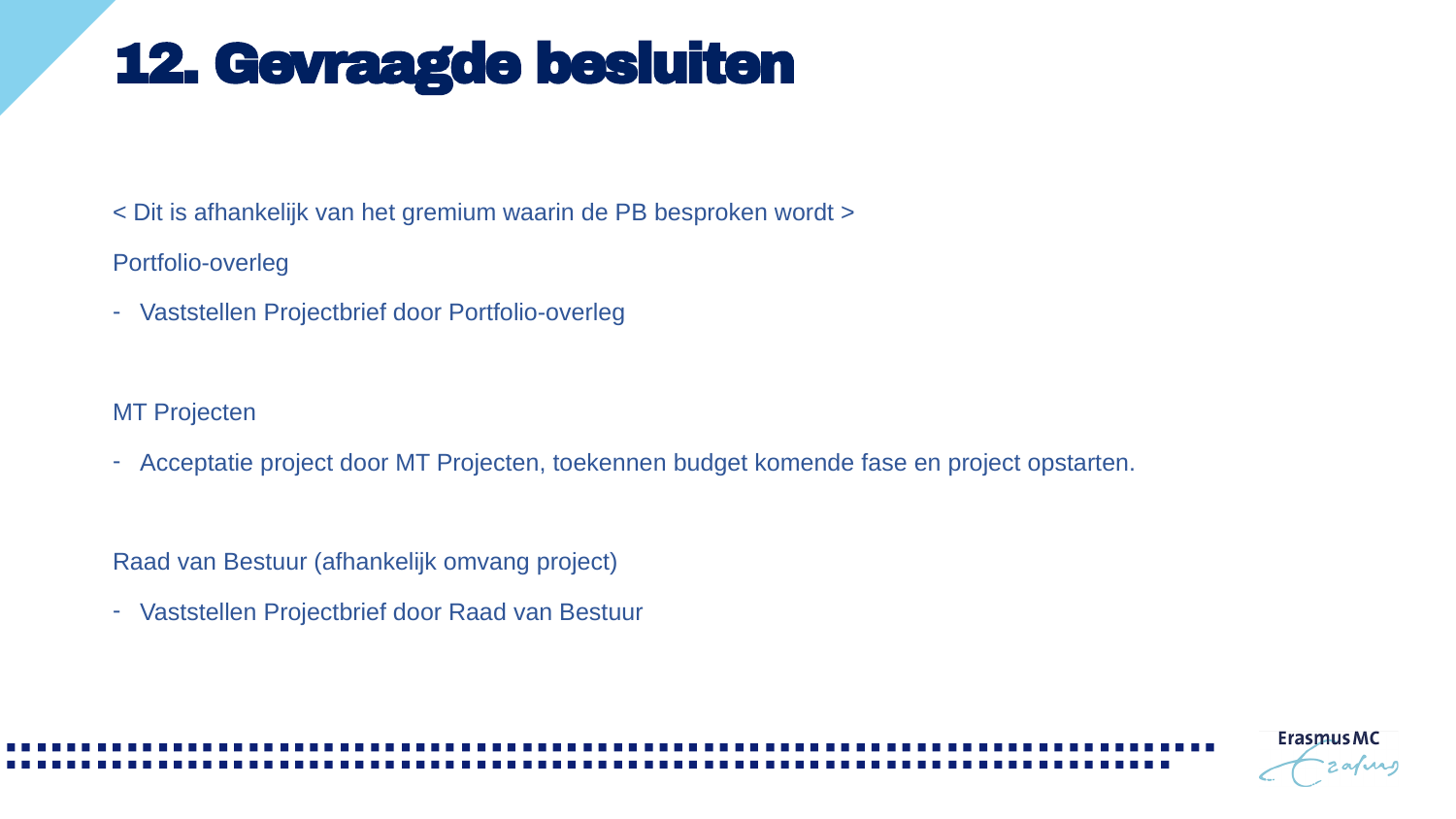

12. Gevraagde besluiten
< Dit is afhankelijk van het gremium waarin de PB besproken wordt >
Portfolio-overleg
Vaststellen Projectbrief door Portfolio-overleg

MT Projecten
Acceptatie project door MT Projecten, toekennen budget komende fase en project opstarten.

Raad van Bestuur (afhankelijk omvang project)
Vaststellen Projectbrief door Raad van Bestuur